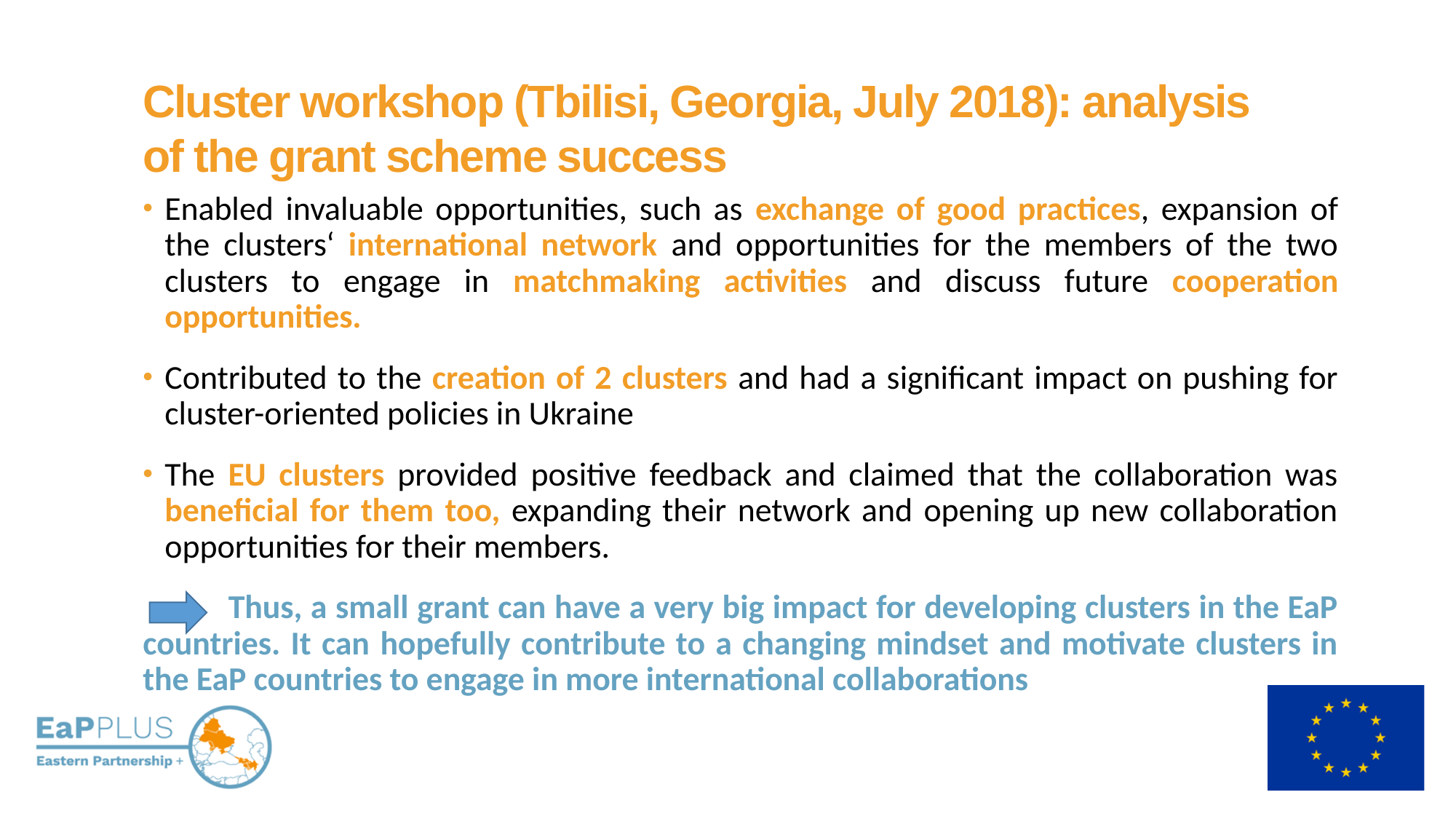

Cluster workshop (Tbilisi, Georgia, July 2018): analysis of the grant scheme success

Enabled invaluable opportunities, such as exchange of good practices, expansion of the clusters‘ international network and opportunities for the members of the two clusters to engage in matchmaking activities and discuss future cooperation opportunities.
Contributed to the creation of 2 clusters and had a significant impact on pushing for cluster-oriented policies in Ukraine
The EU clusters provided positive feedback and claimed that the collaboration was beneficial for them too, expanding their network and opening up new collaboration opportunities for their members.
          Thus, a small grant can have a very big impact for developing clusters in the EaP countries. It can hopefully contribute to a changing mindset and motivate clusters in the EaP countries to engage in more international collaborations